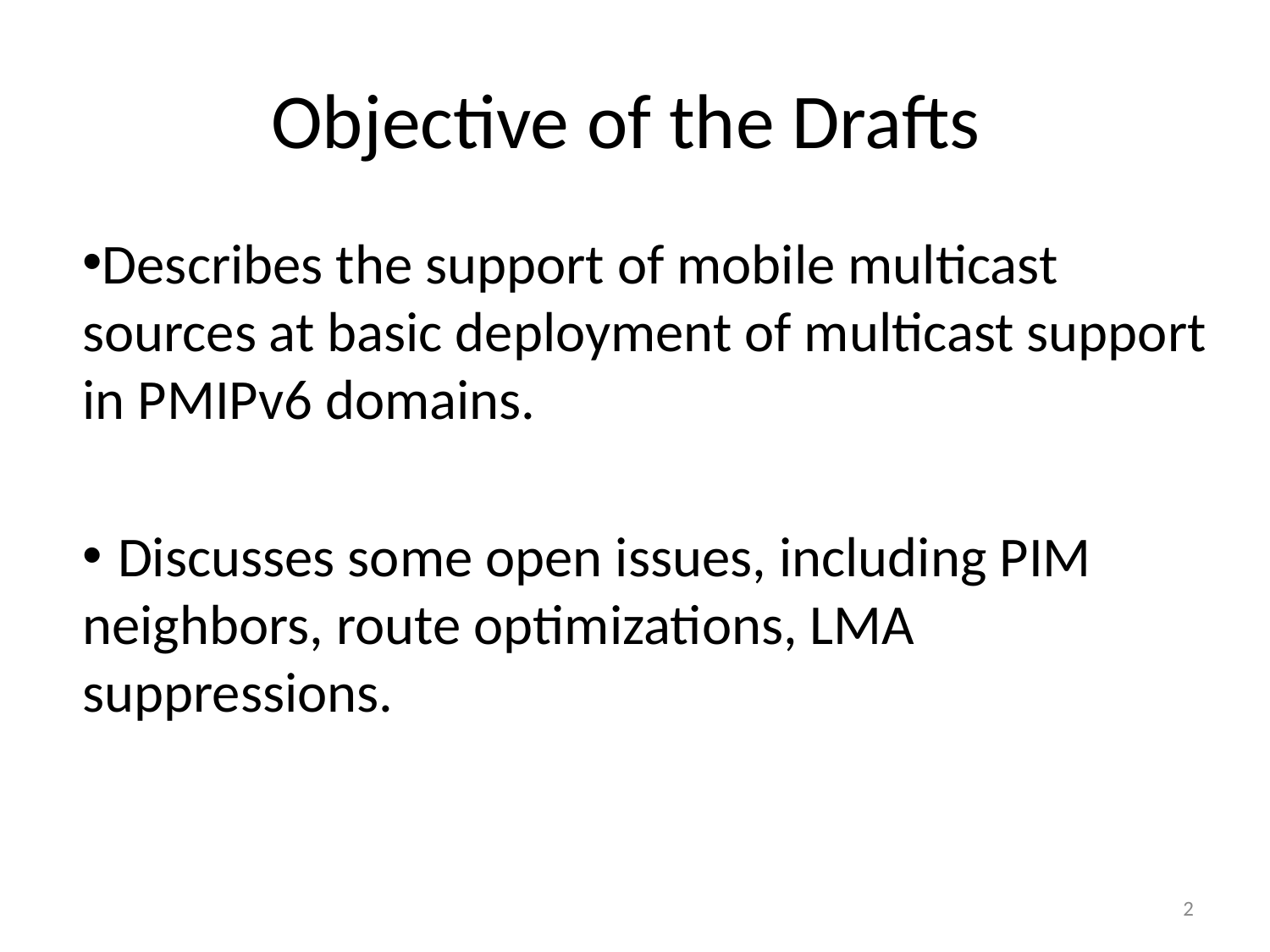

# Objective of the Drafts
Describes the support of mobile multicast sources at basic deployment of multicast support in PMIPv6 domains.

 Discusses some open issues, including PIM neighbors, route optimizations, LMA suppressions.
2